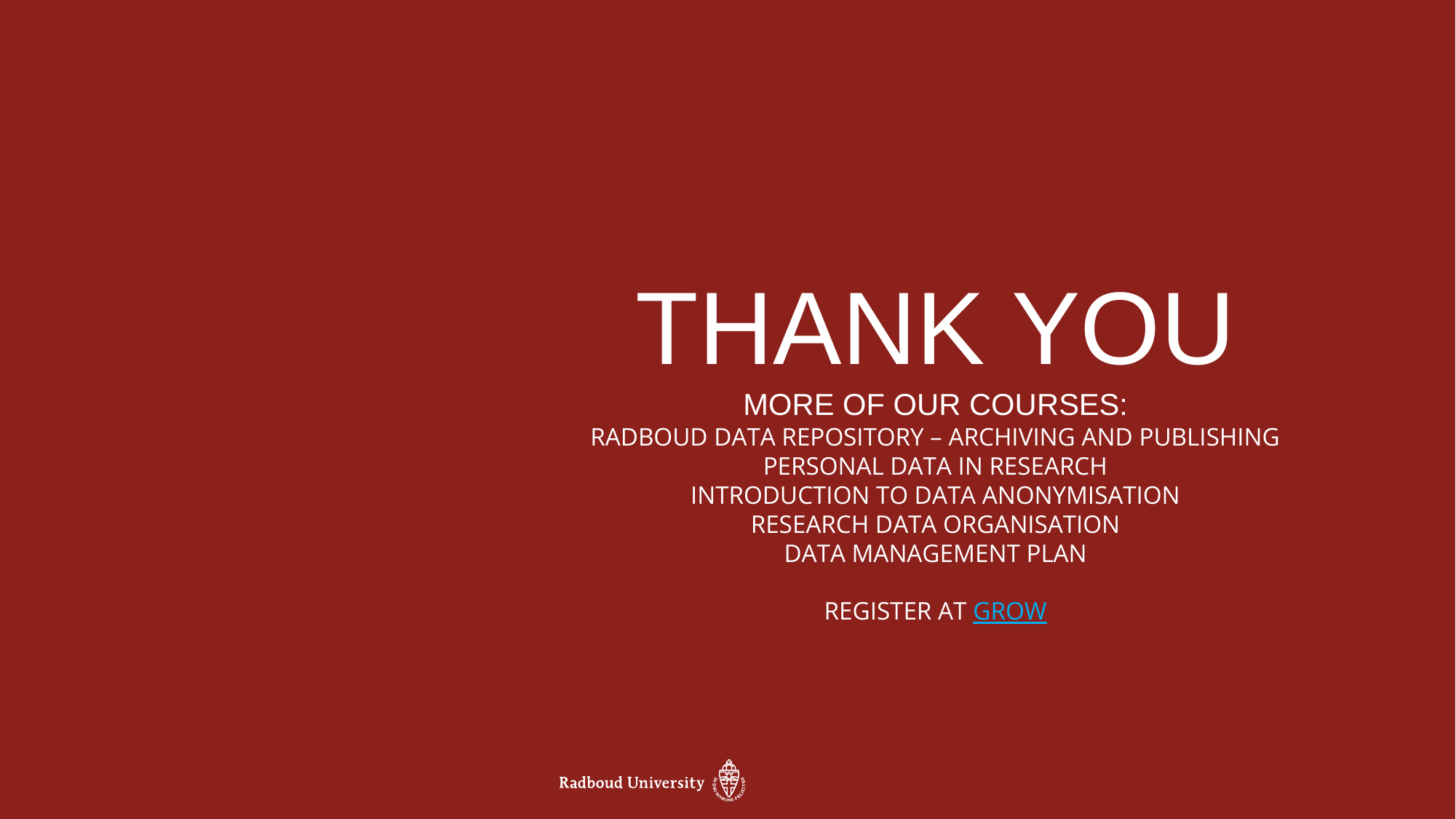

Thank you
More of our courses:
Radboud Data Repository – archiving and publishing
Personal data in research
Introduction to data anonymisation
Research data organisation
Data Management Plan

Register at gROW